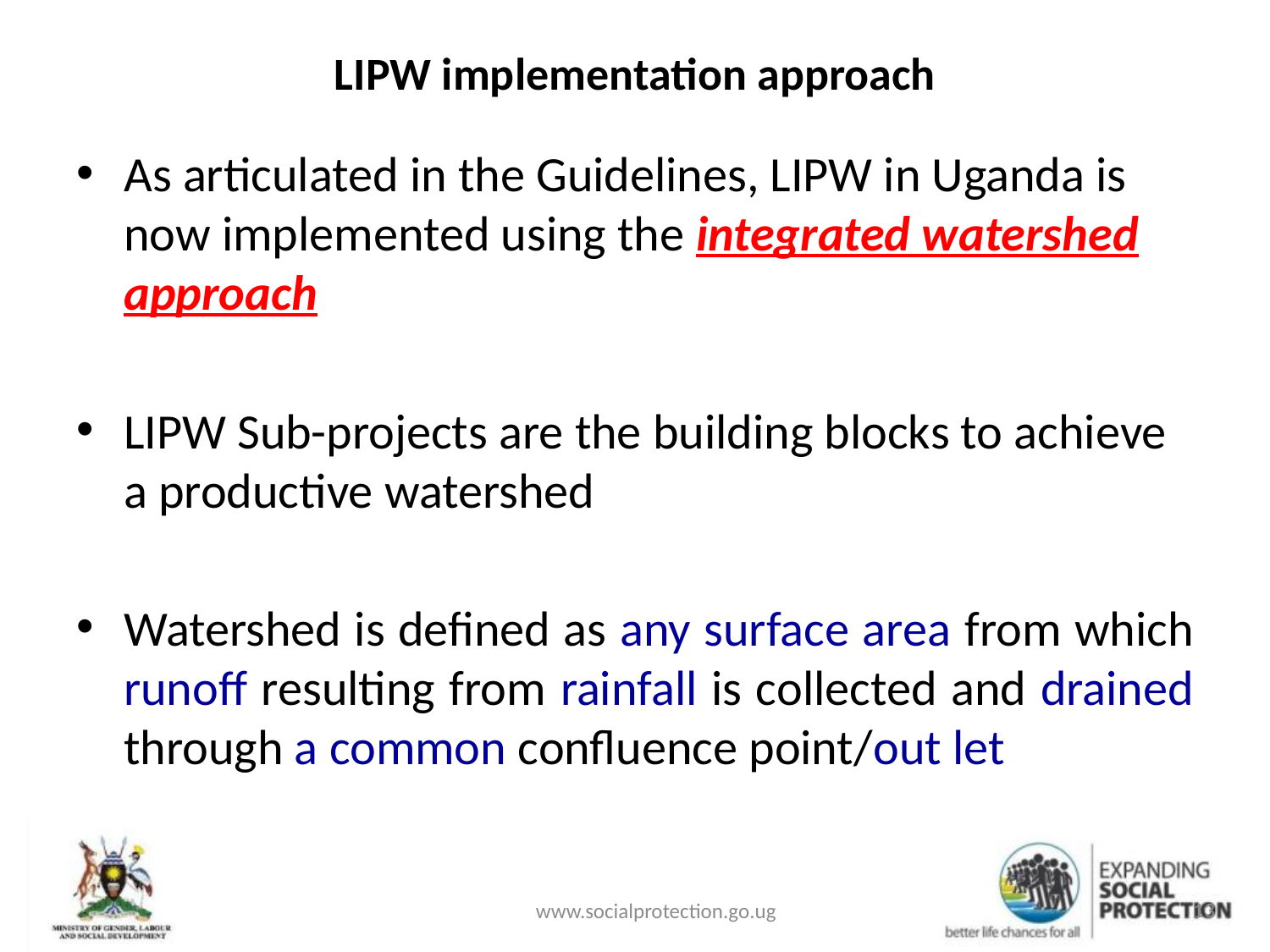

# LIPW implementation approach
As articulated in the Guidelines, LIPW in Uganda is now implemented using the integrated watershed approach

LIPW Sub-projects are the building blocks to achieve a productive watershed

Watershed is defined as any surface area from which runoff resulting from rainfall is collected and drained through a common confluence point/out let